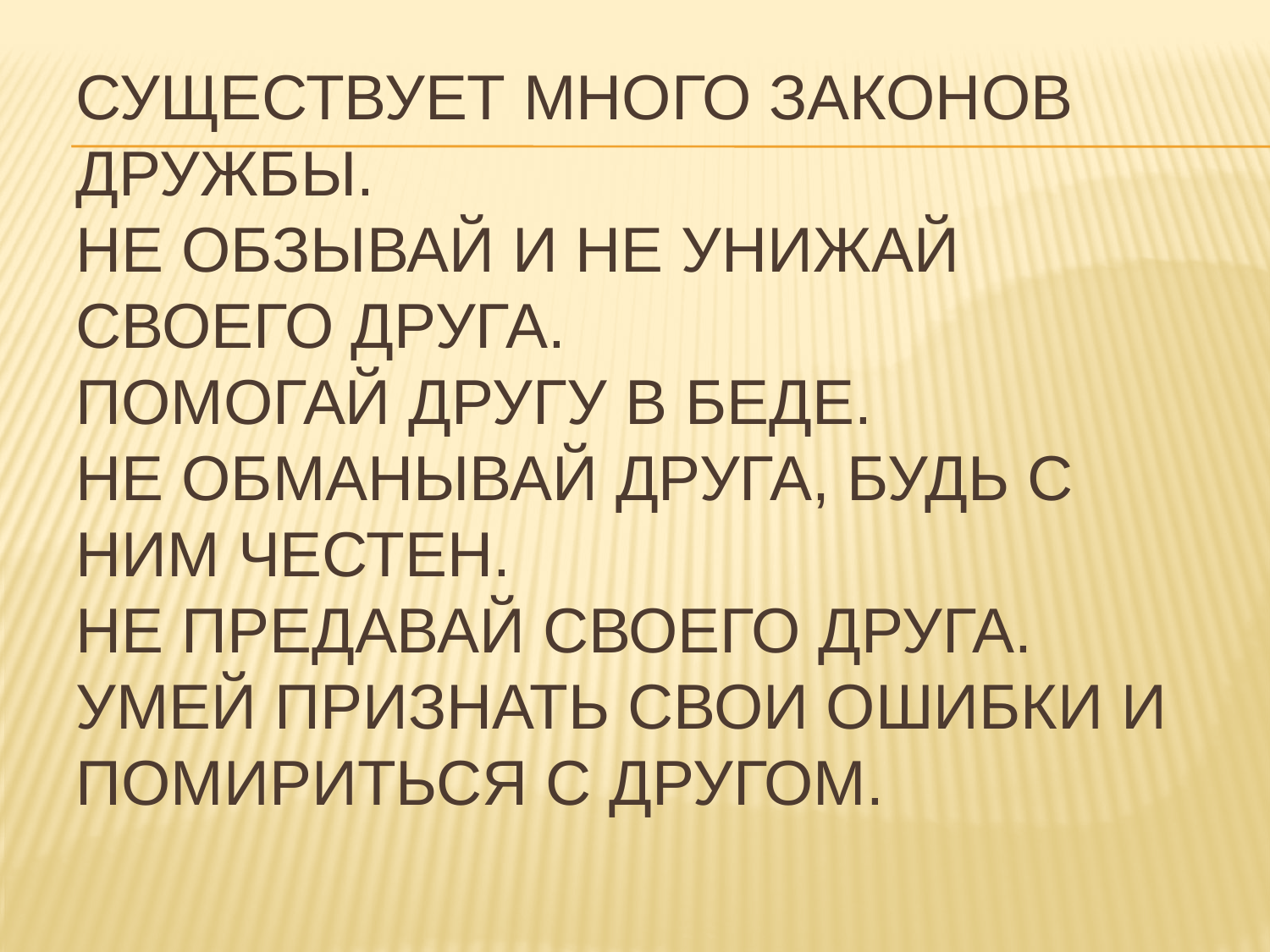

# Существует много законов дружбы. Не обзывай и не унижай своего друга. Помогай другу в беде. Не обманывай друга, будь с ним честен. Не предавай своего друга. Умей признать свои ошибки и помириться с другом.